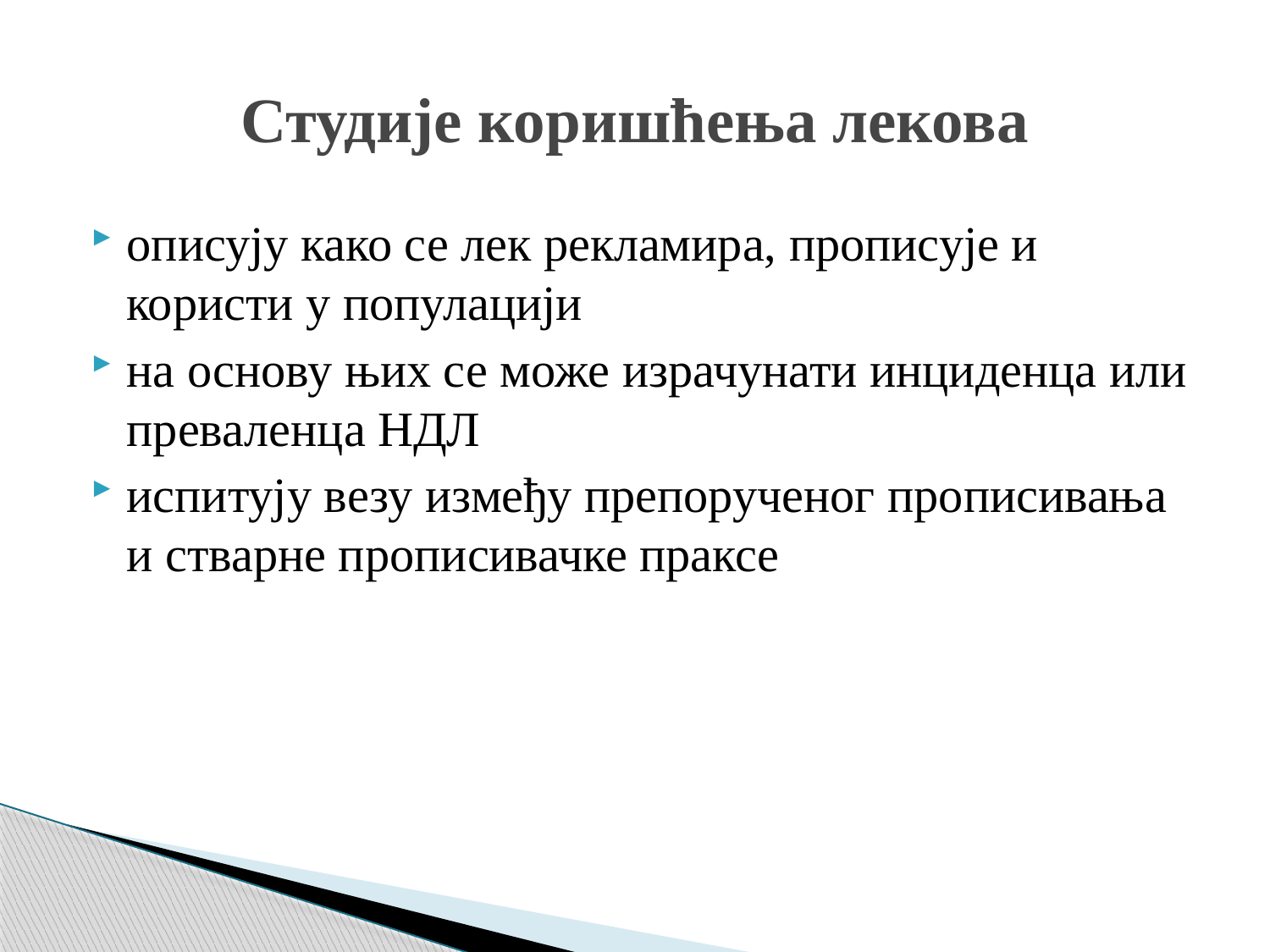

# Студије коришћења лекова
описују како се лек рекламира, прописује и користи у популацији
на основу њих се може израчунати инциденца или преваленца НДЛ
испитују везу између препорученог прописивања и стварне прописивачке праксе